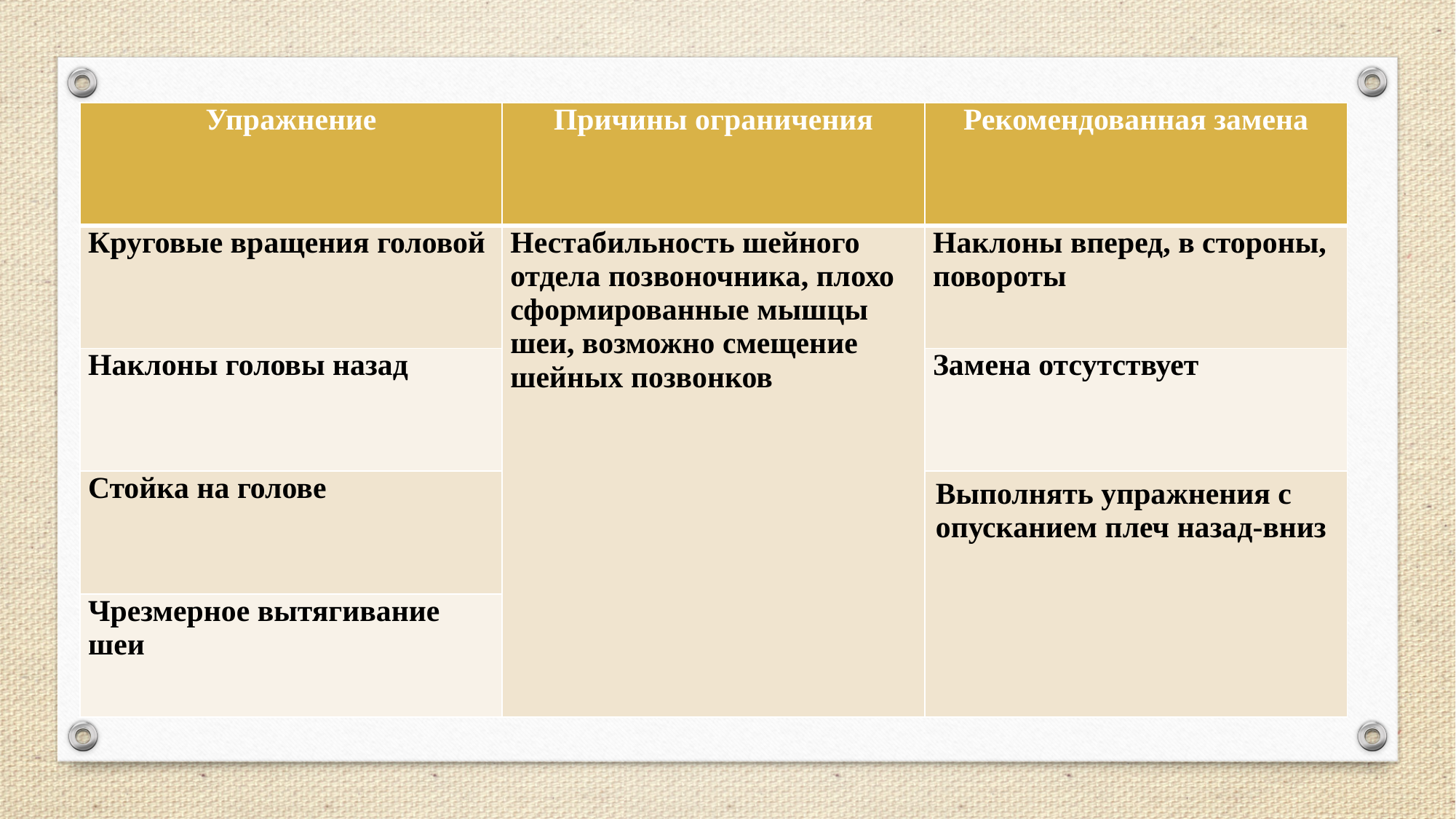

| Упражнение | Причины ограничения | Рекомендованная замена |
| --- | --- | --- |
| Круговые вращения головой | Нестабильность шейного отдела позвоночника, плохо сформированные мышцы шеи, возможно смещение шейных позвонков | Наклоны вперед, в стороны, повороты |
| Наклоны головы назад |  | Замена отсутствует |
| Стойка на голове |  | Выполнять упражнения с опусканием плеч назад-вниз |
| Чрезмерное вытягивание шеи |  |  |